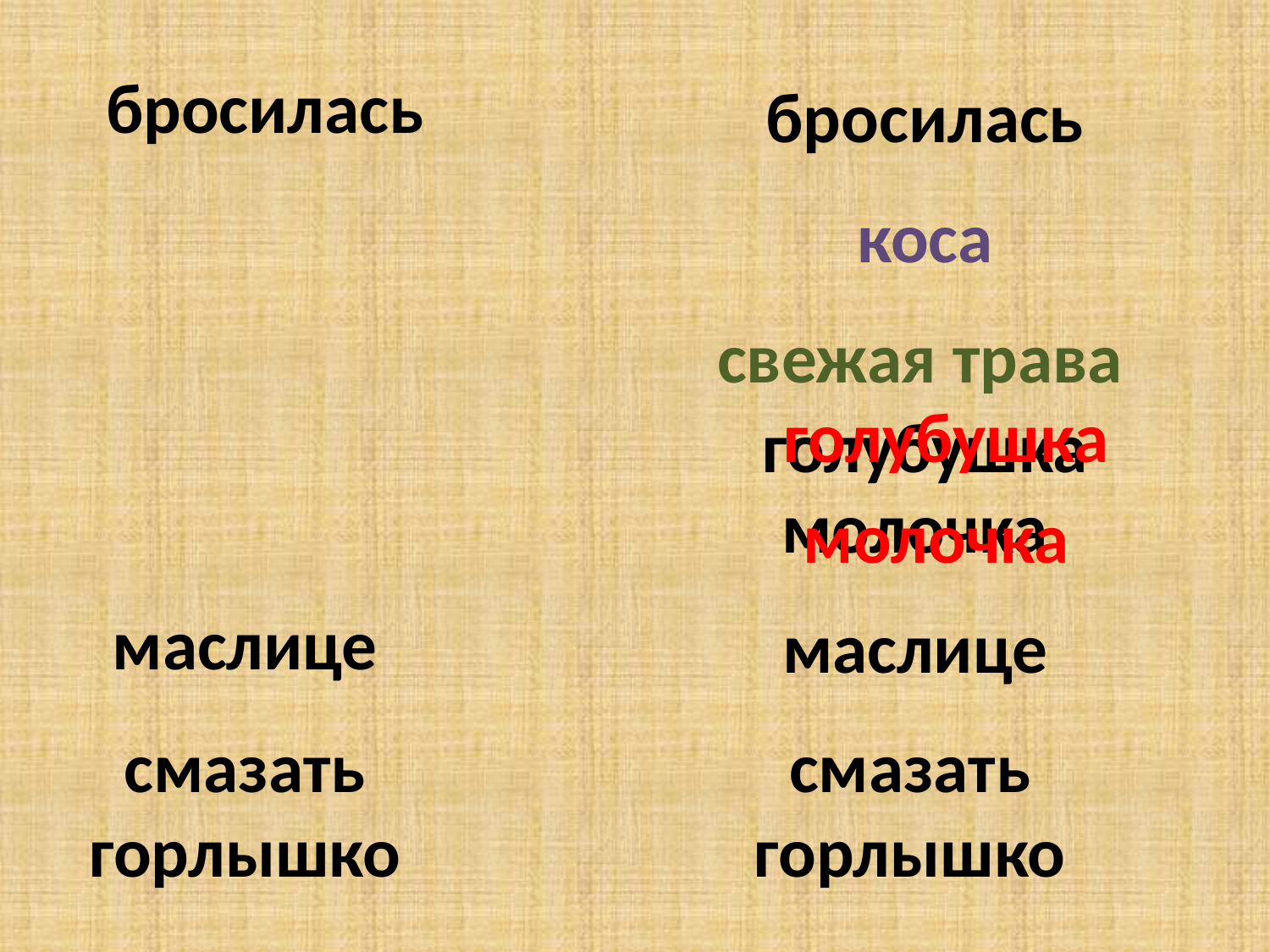

бросилась
бросилась
коса
свежая трава
голубушка
голубушка
молочка
молочка
маслице
маслице
смазать горлышко
смазать горлышко